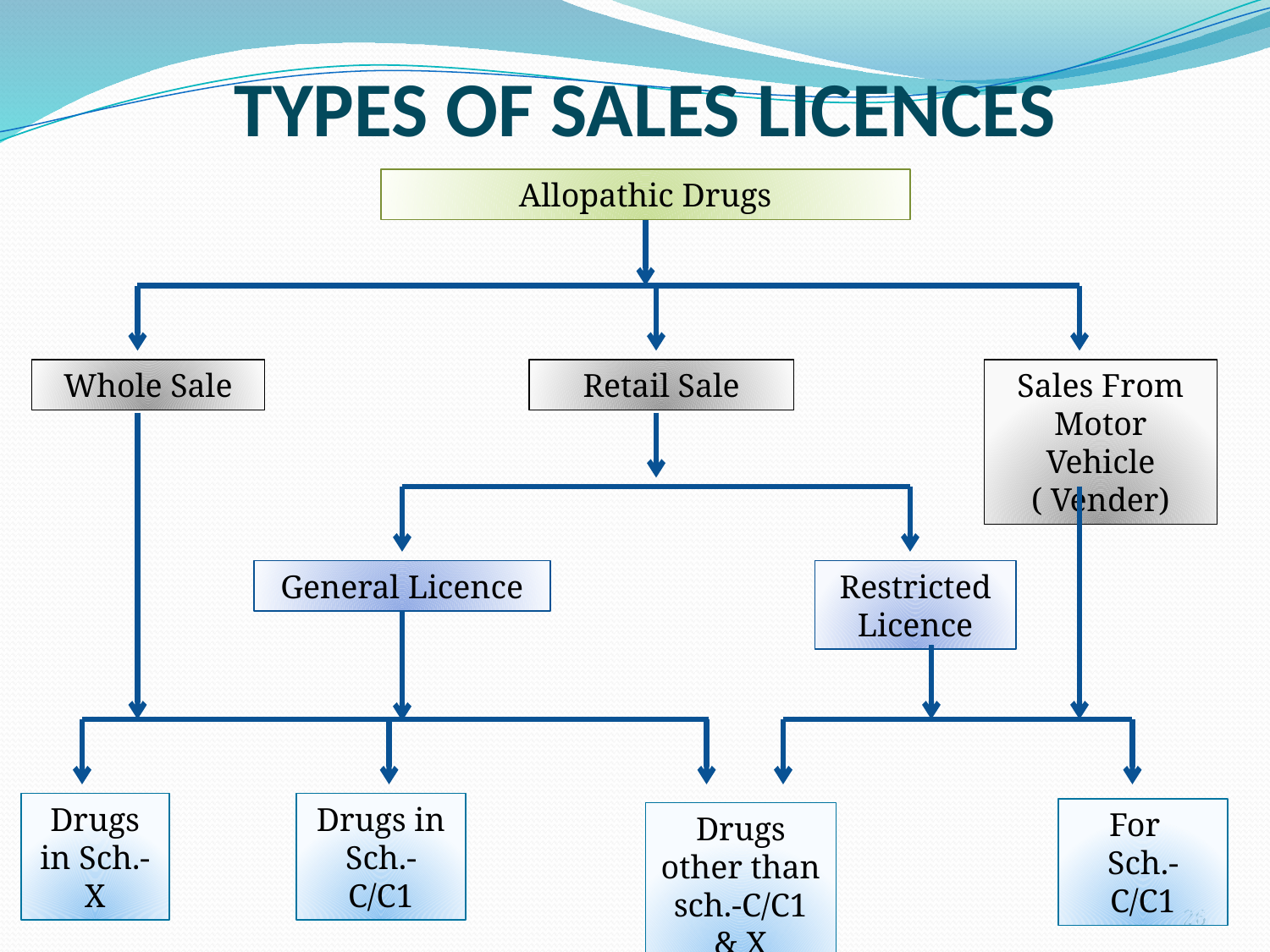

TYPES OF SALES LICENCES
Allopathic Drugs
Whole Sale
Retail Sale
Sales From Motor Vehicle ( Vender)
General Licence
Restricted Licence
Drugs in Sch.- X
Drugs in Sch.- C/C1
For
Sch.- C/C1
Drugs other than sch.-C/C1 & X
26